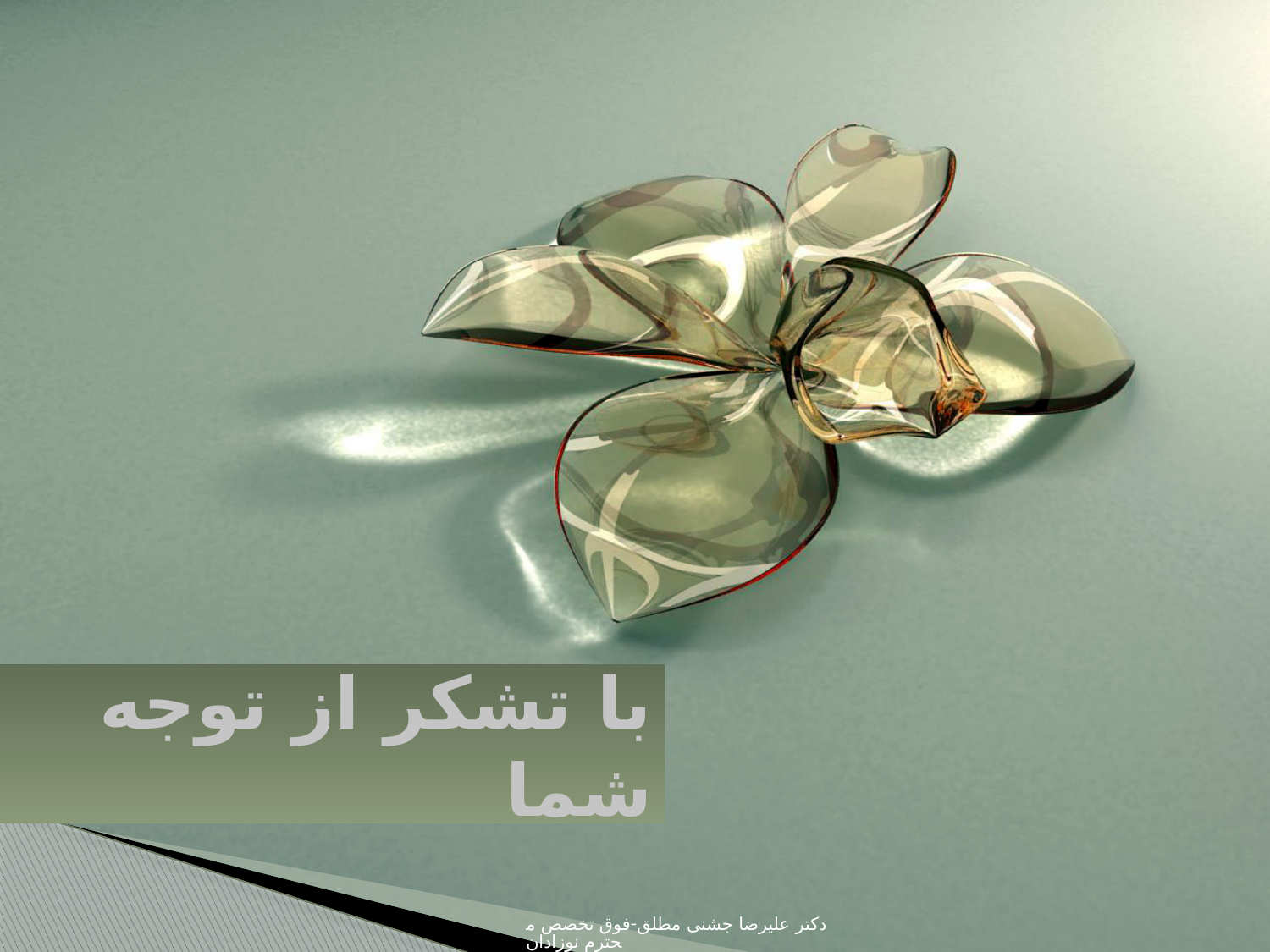

# با تشكر از توجه شما
دکتر علیرضا جشنی مطلق-فوق تخصص محترم نوزادان